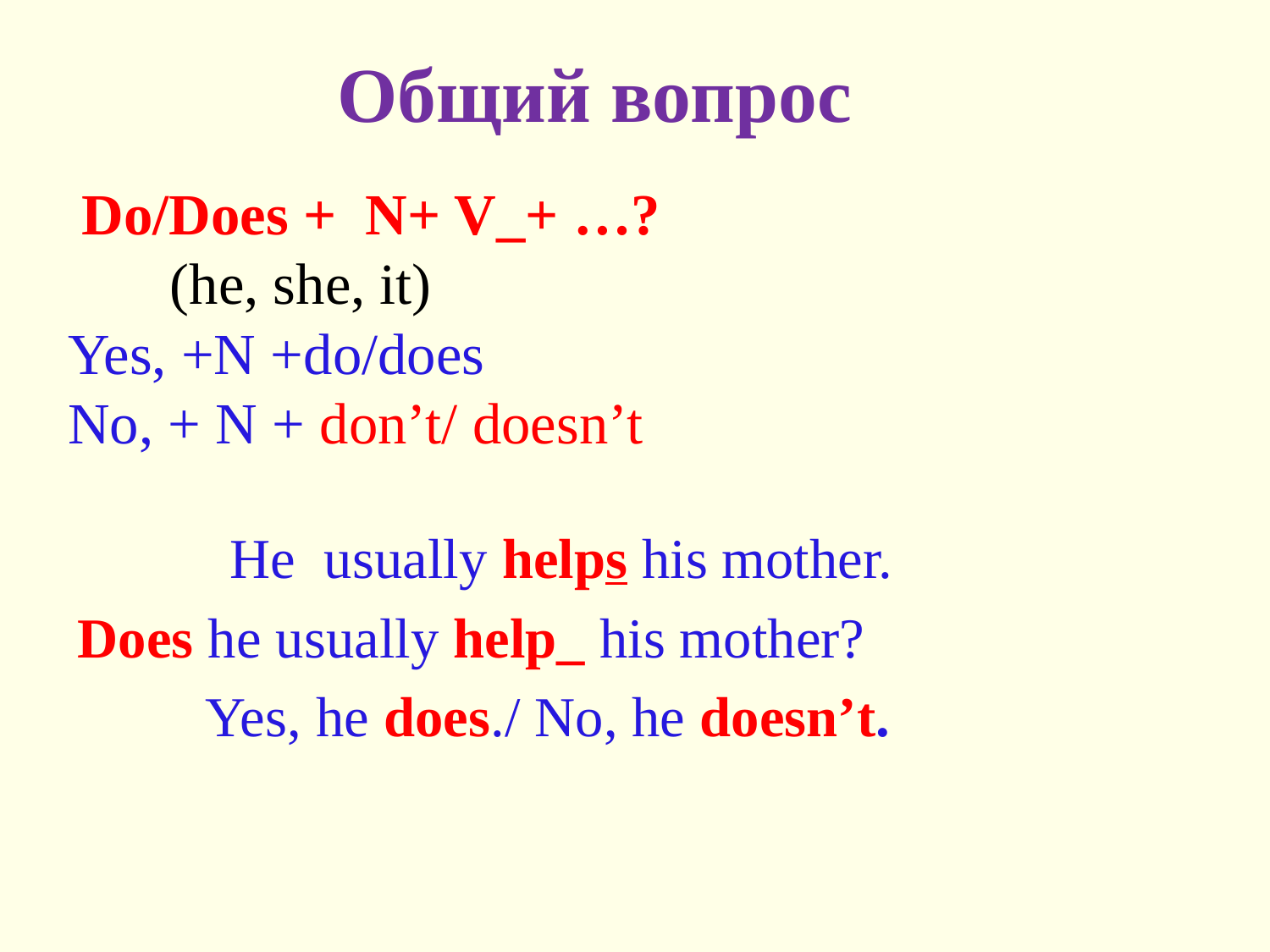

# Общий вопрос
 Do/Does +  N+ V_+ …?
       (he, she, it)
Yes, +N +do/does
No, + N + don’t/ doesn’t
            He  usually helps his mother.
Does he usually help_ his mother?
         Yes, he does./ No, he doesn’t.